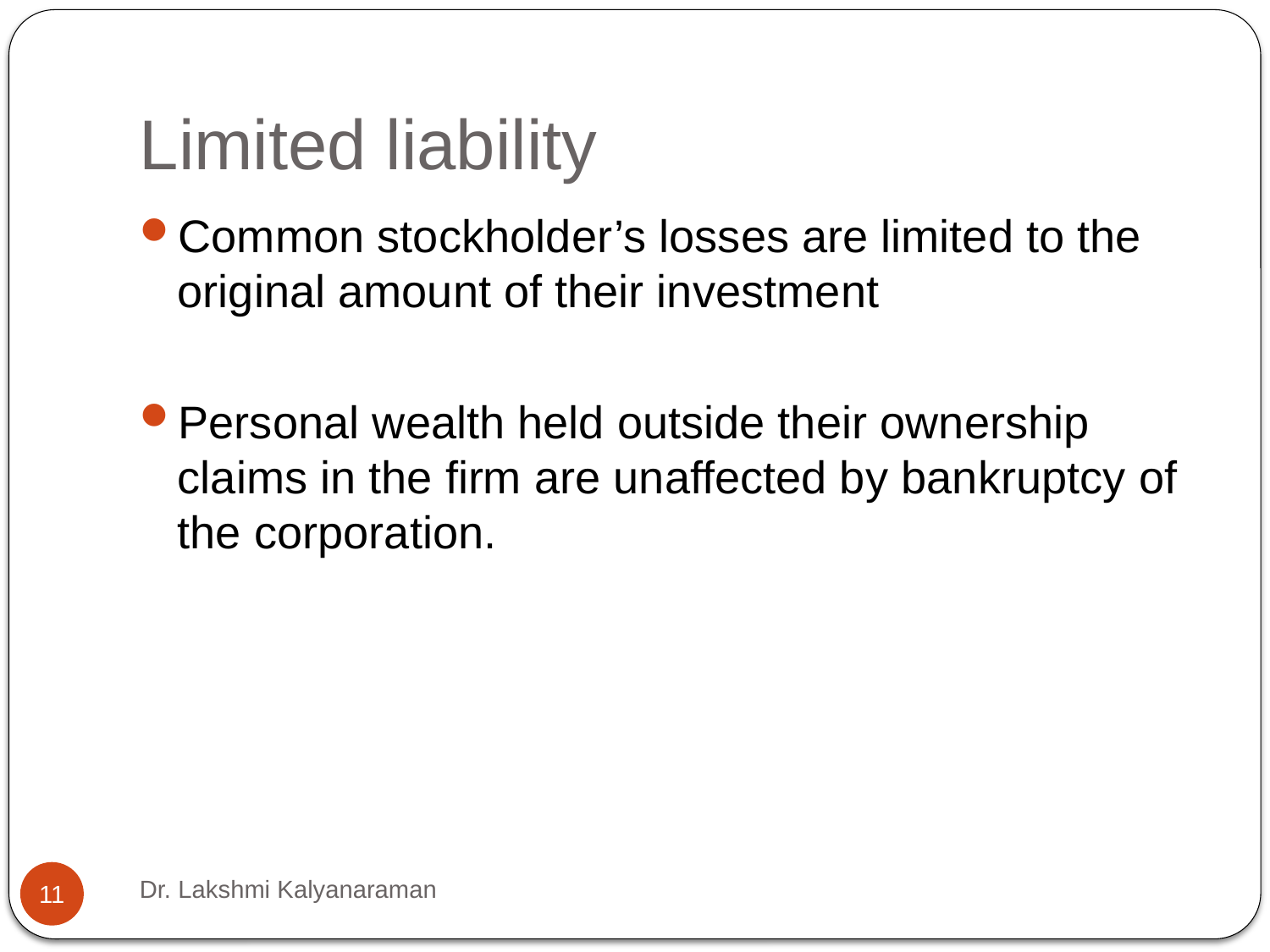

# Limited liability
Common stockholder’s losses are limited to the original amount of their investment

Personal wealth held outside their ownership claims in the firm are unaffected by bankruptcy of the corporation.
Dr. Lakshmi Kalyanaraman
11